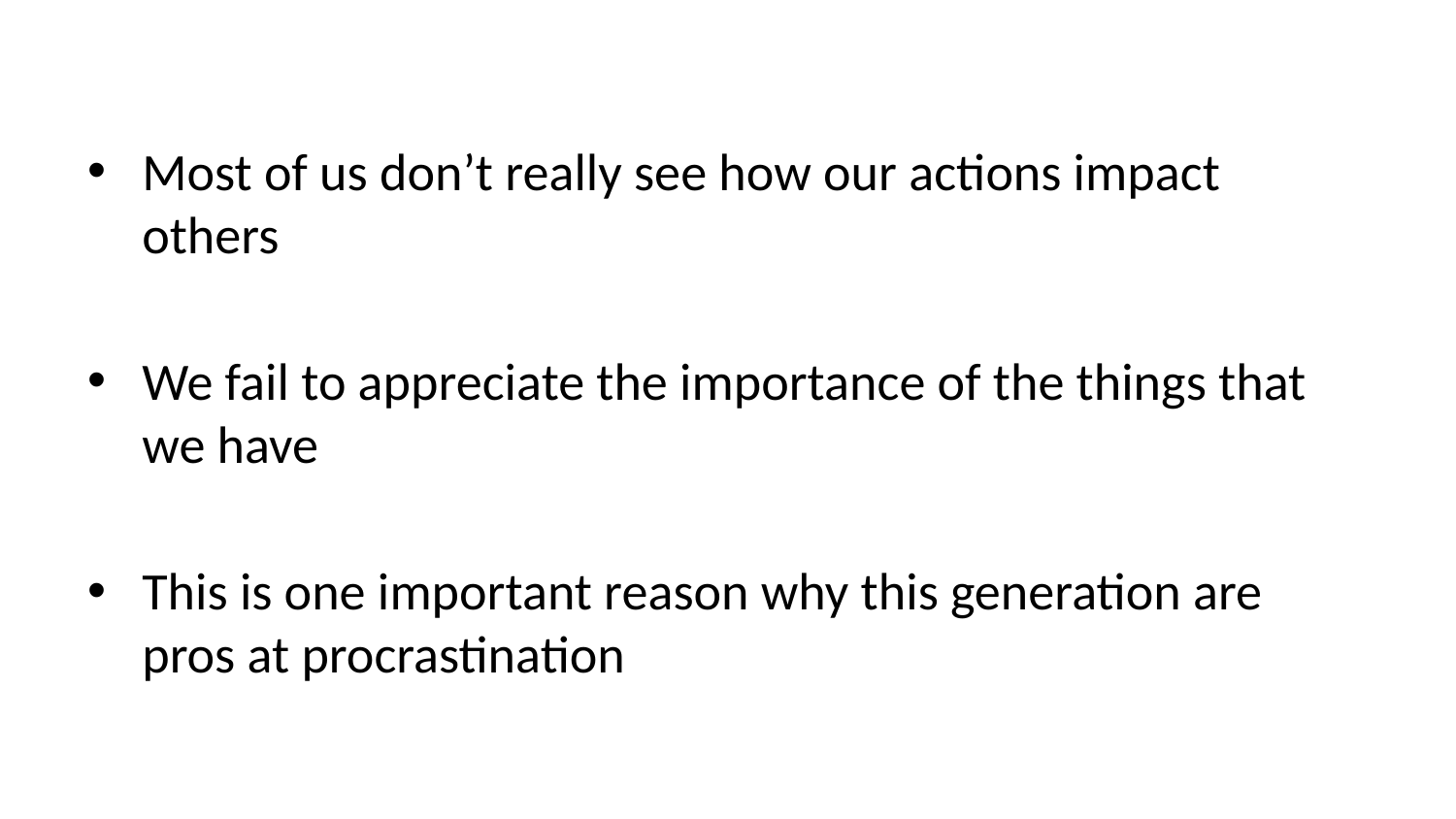

Most of us don’t really see how our actions impact others

We fail to appreciate the importance of the things that we have

This is one important reason why this generation are pros at procrastination